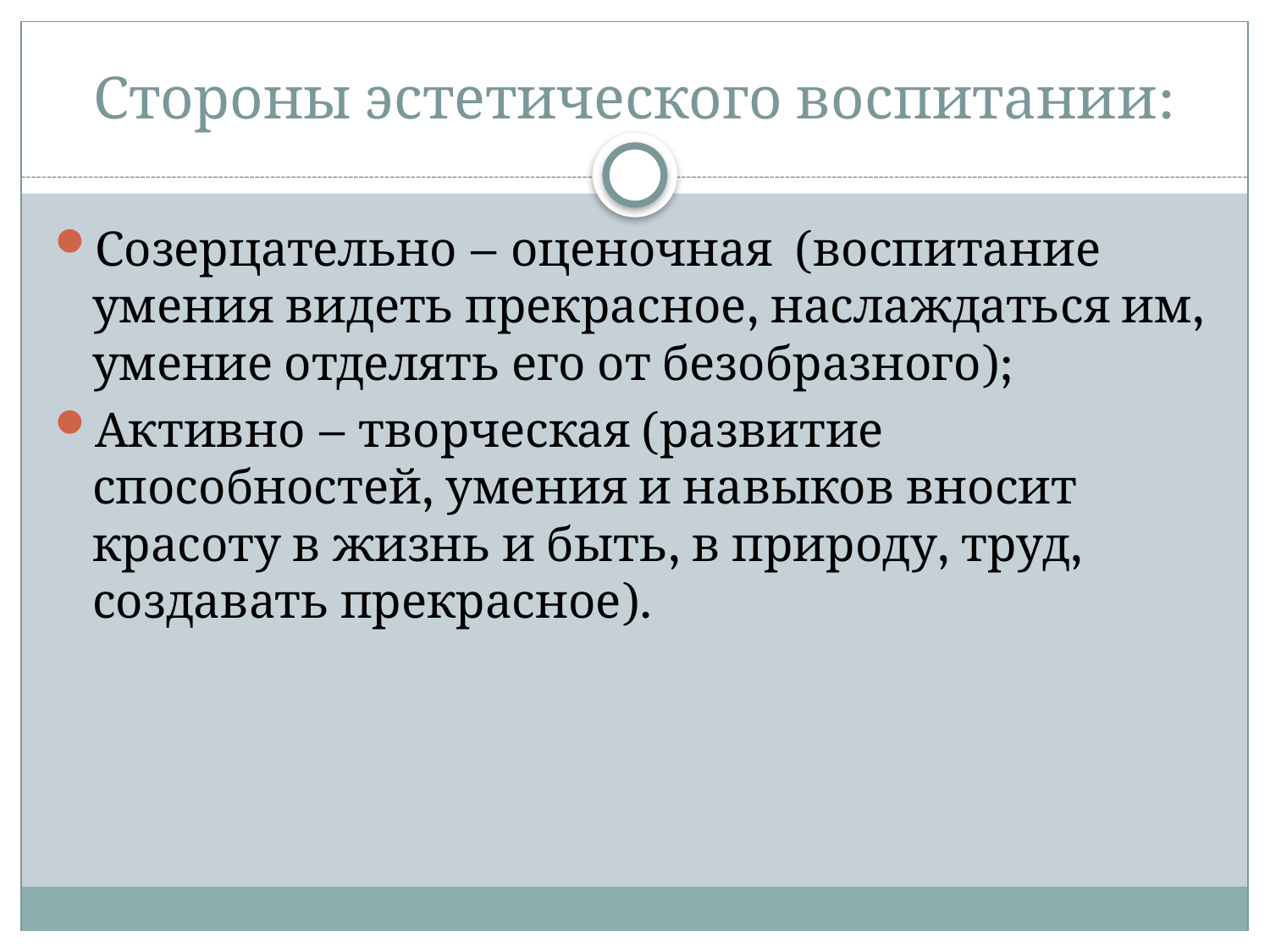

# Стороны эстетического воспитании:
Созерцательно – оценочная  (воспитание умения видеть прекрасное, наслаждаться им, умение отделять его от безобразного);
Активно – творческая (развитие способностей, умения и навыков вносит красоту в жизнь и быть, в природу, труд, создавать прекрасное).